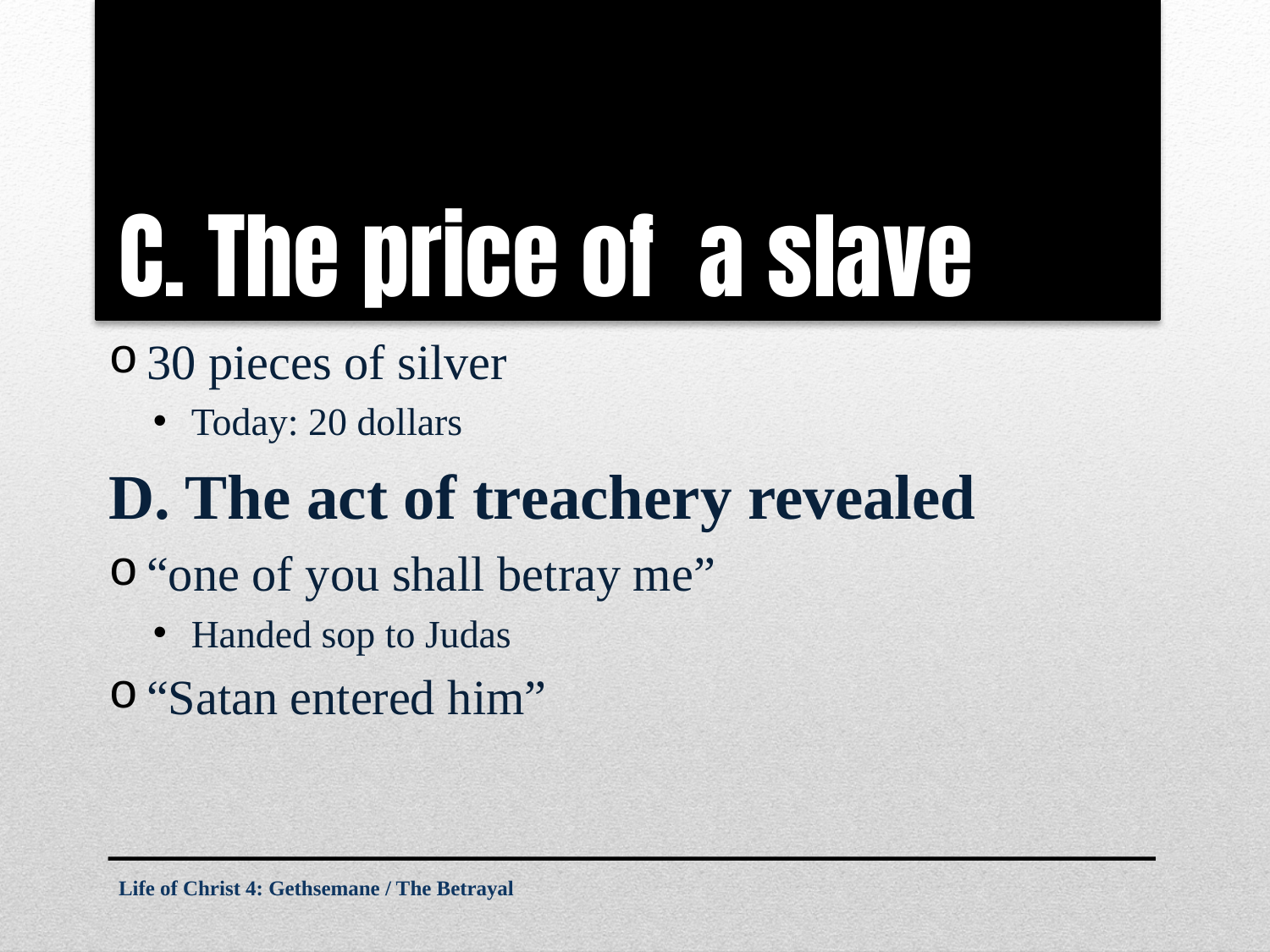

# C. The price of  a slave
30 pieces of silver
Today: 20 dollars
D. The act of treachery revealed
“one of you shall betray me”
Handed sop to Judas
“Satan entered him”

Life of Christ 4: Gethsemane / The Betrayal